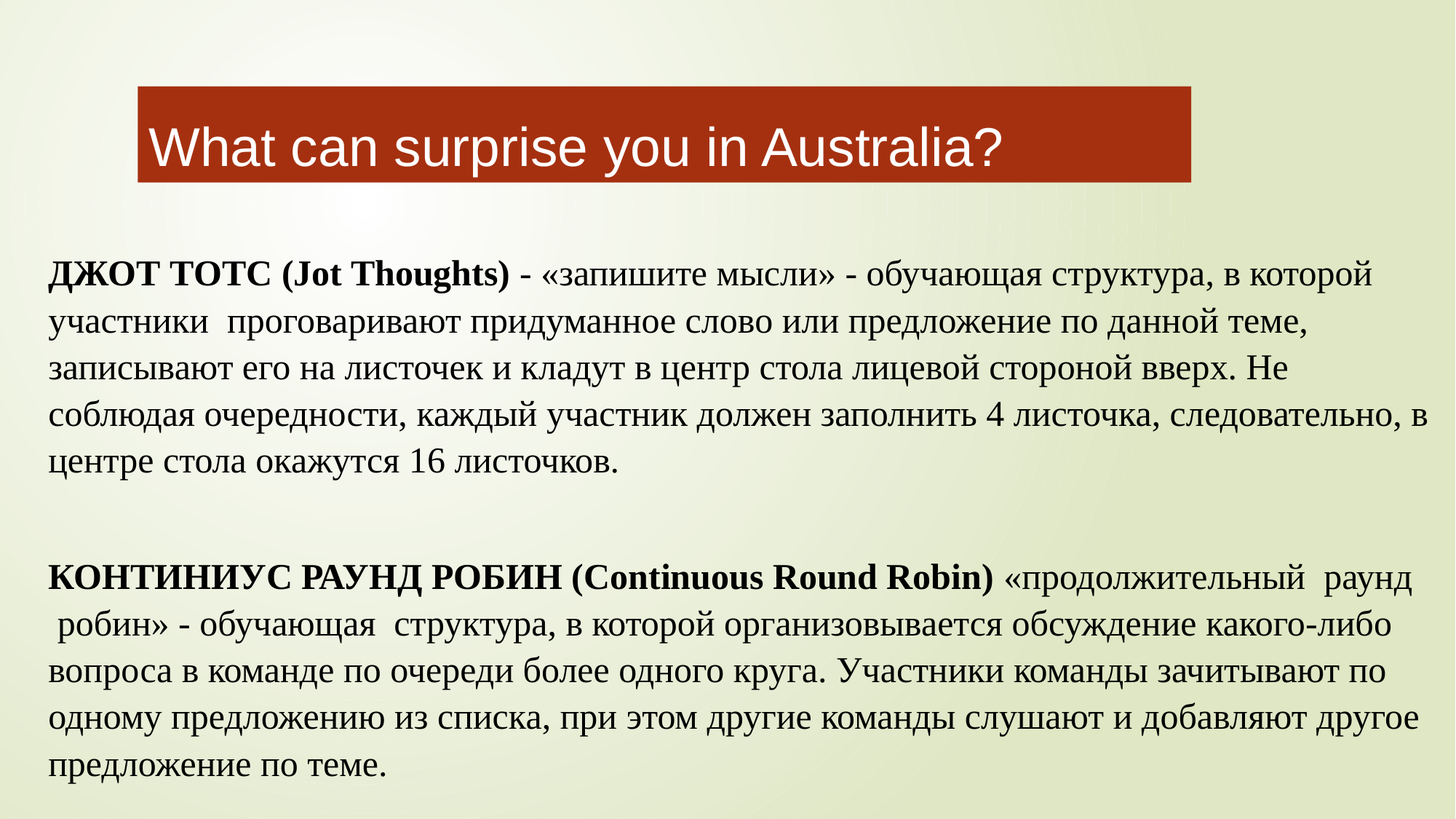

# What can surprise you in Australia?
ДЖОТ ТОТС (Jot Thoughts) - «запишите мысли» - обучающая структура, в которой участники  проговаривают придуманное слово или предложение по данной теме, записывают его на листочек и кладут в центр стола лицевой стороной вверх. Не соблюдая очередности, каждый участник должен заполнить 4 листочка, следовательно, в центре стола окажутся 16 листочков.

КОНТИНИУС РАУНД РОБИН (Continuous Round Robin) «продолжительный  раунд  робин» - обучающая  структура, в которой организовывается обсуждение какого-либо вопроса в команде по очереди более одного круга. Участники команды зачитывают по одному предложению из списка, при этом другие команды слушают и добавляют другое предложение по теме.